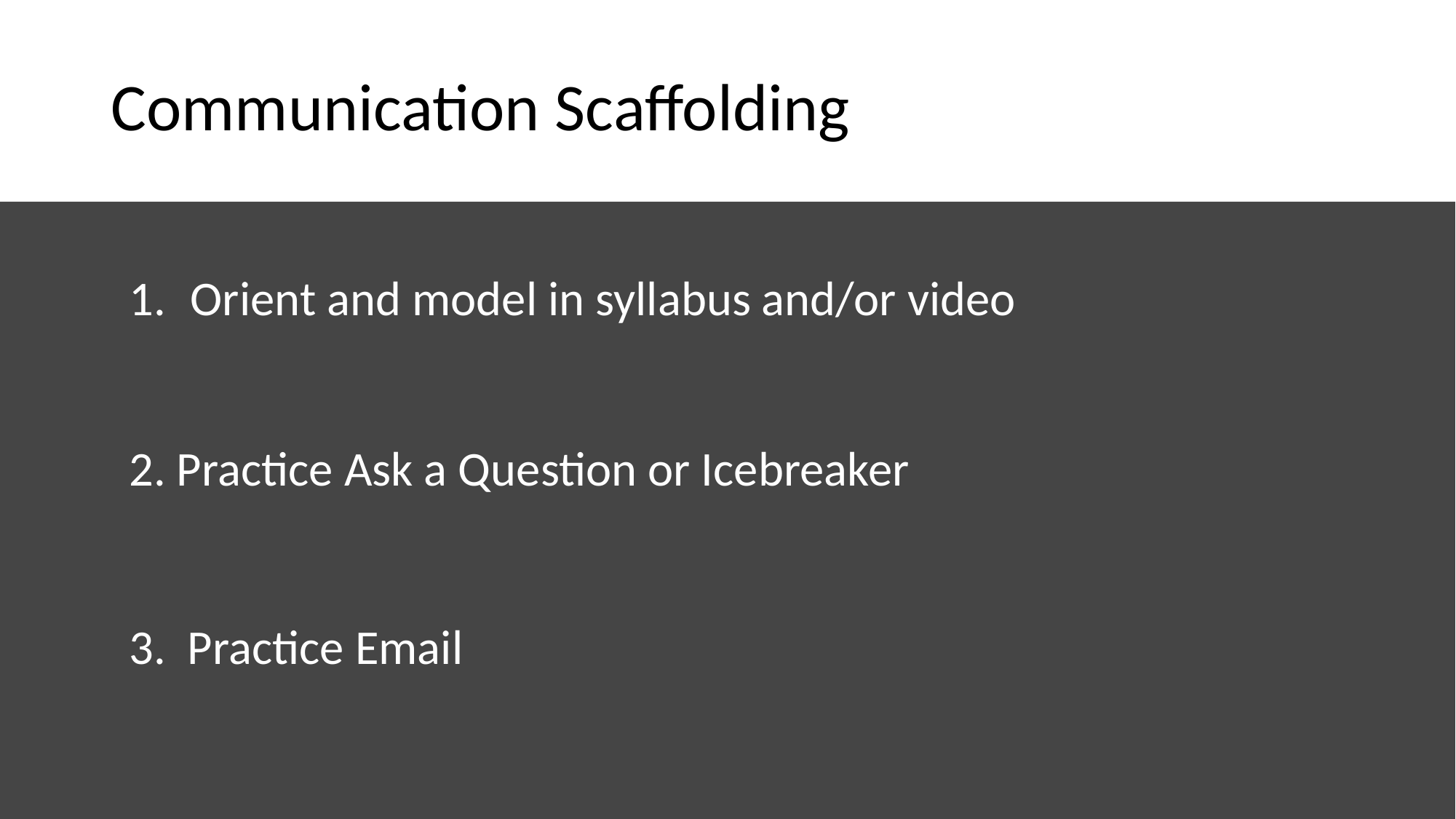

# Communication Scaffolding

Orient and model in syllabus and/or video
2. Practice Ask a Question or Icebreaker
3.  Practice Email